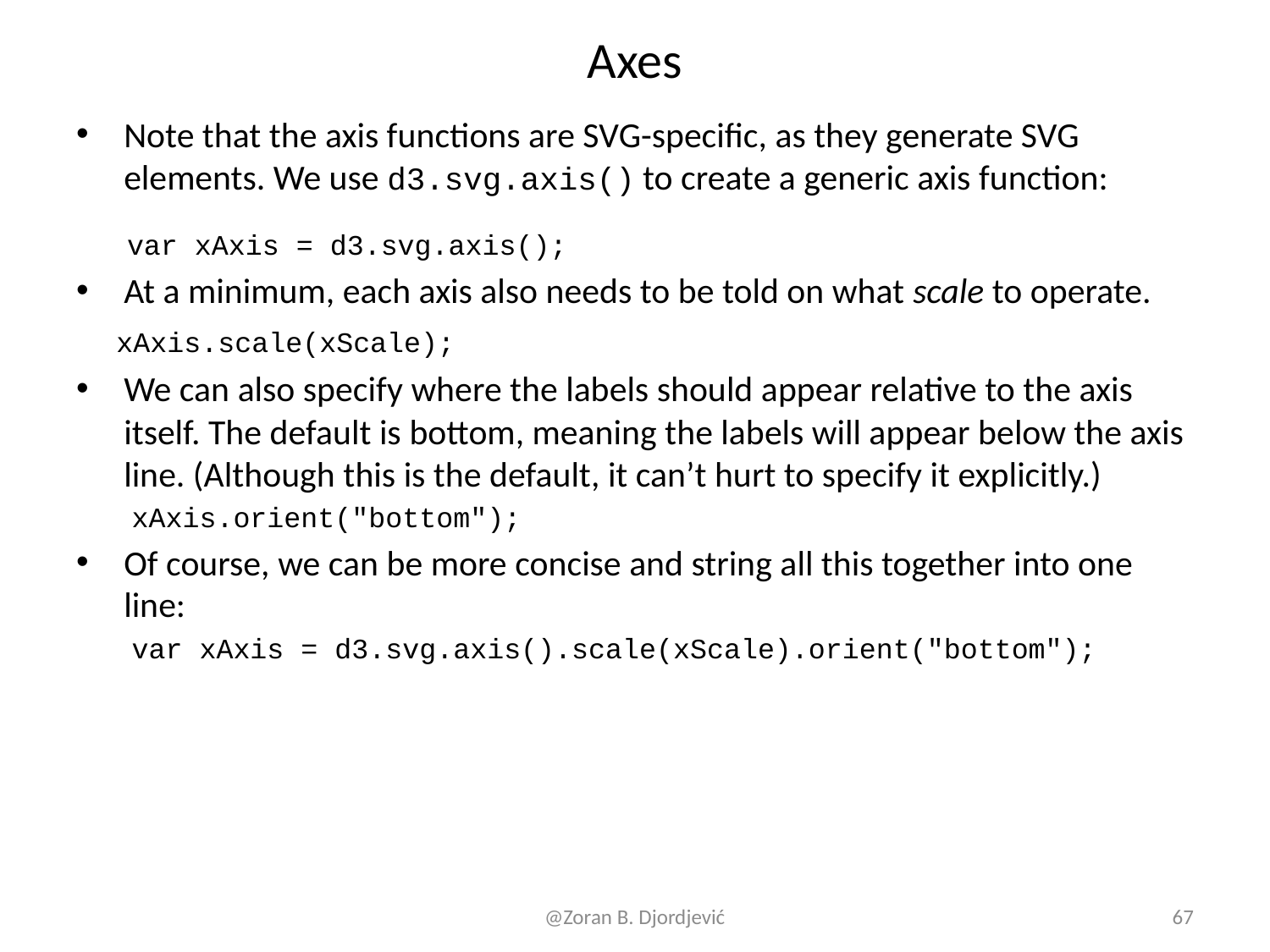

# Axes
Note that the axis functions are SVG-specific, as they generate SVG elements. We use d3.svg.axis() to create a generic axis function:

   var xAxis = d3.svg.axis();
At a minimum, each axis also needs to be told on what scale to operate.
     xAxis.scale(xScale);
We can also specify where the labels should appear relative to the axis itself. The default is bottom, meaning the labels will appear below the axis line. (Although this is the default, it can’t hurt to specify it explicitly.)
xAxis.orient("bottom");
Of course, we can be more concise and string all this together into one line:
var xAxis = d3.svg.axis().scale(xScale).orient("bottom");

@Zoran B. Djordjević
67